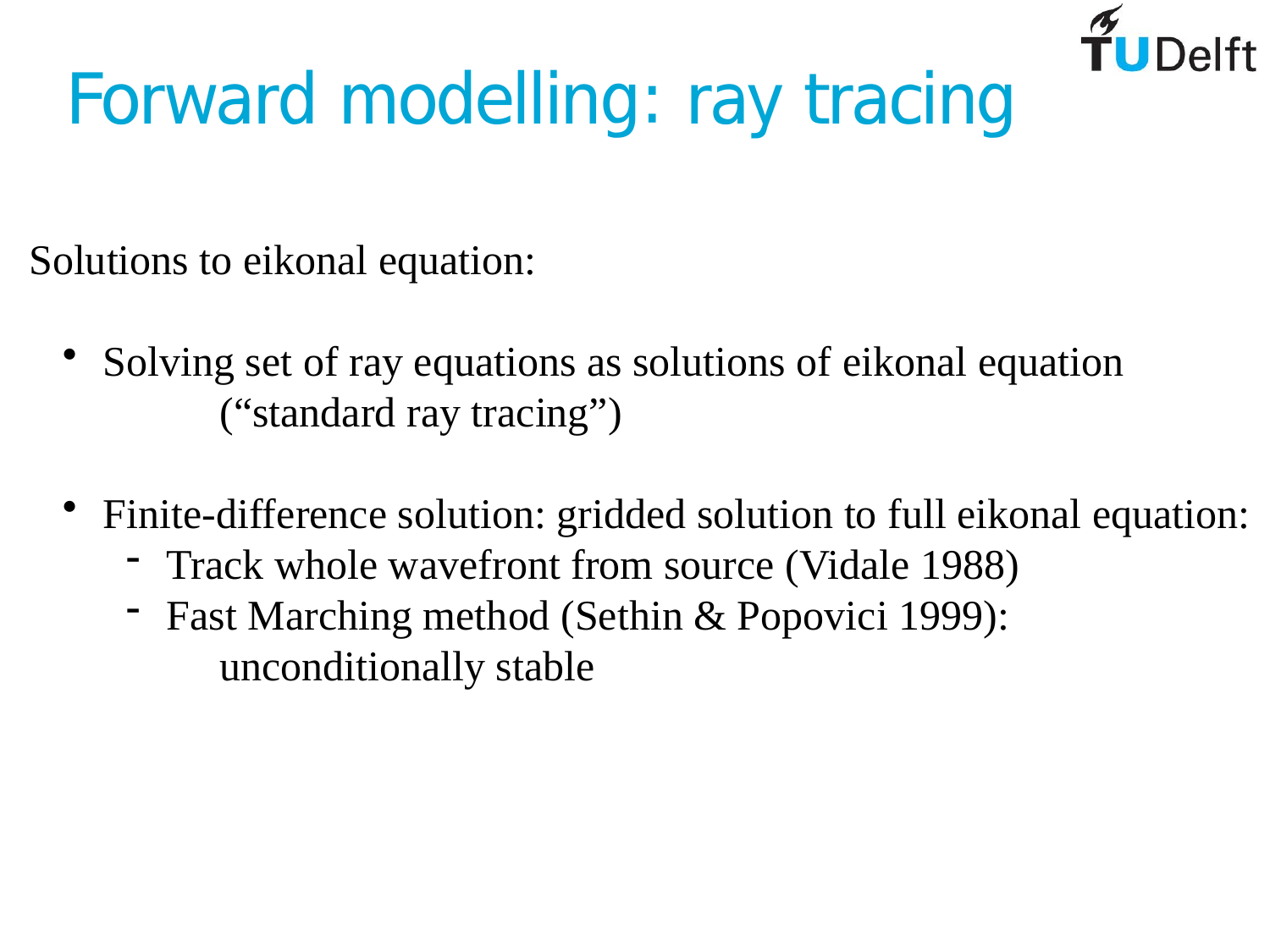

Forward modelling: ray tracing

Solutions to eikonal equation:

 Solving set of ray equations as solutions of eikonal equation
	(“standard ray tracing”)

 Finite-difference solution: gridded solution to full eikonal equation:
 Track whole wavefront from source (Vidale 1988)
 Fast Marching method (Sethin & Popovici 1999):
unconditionally stable